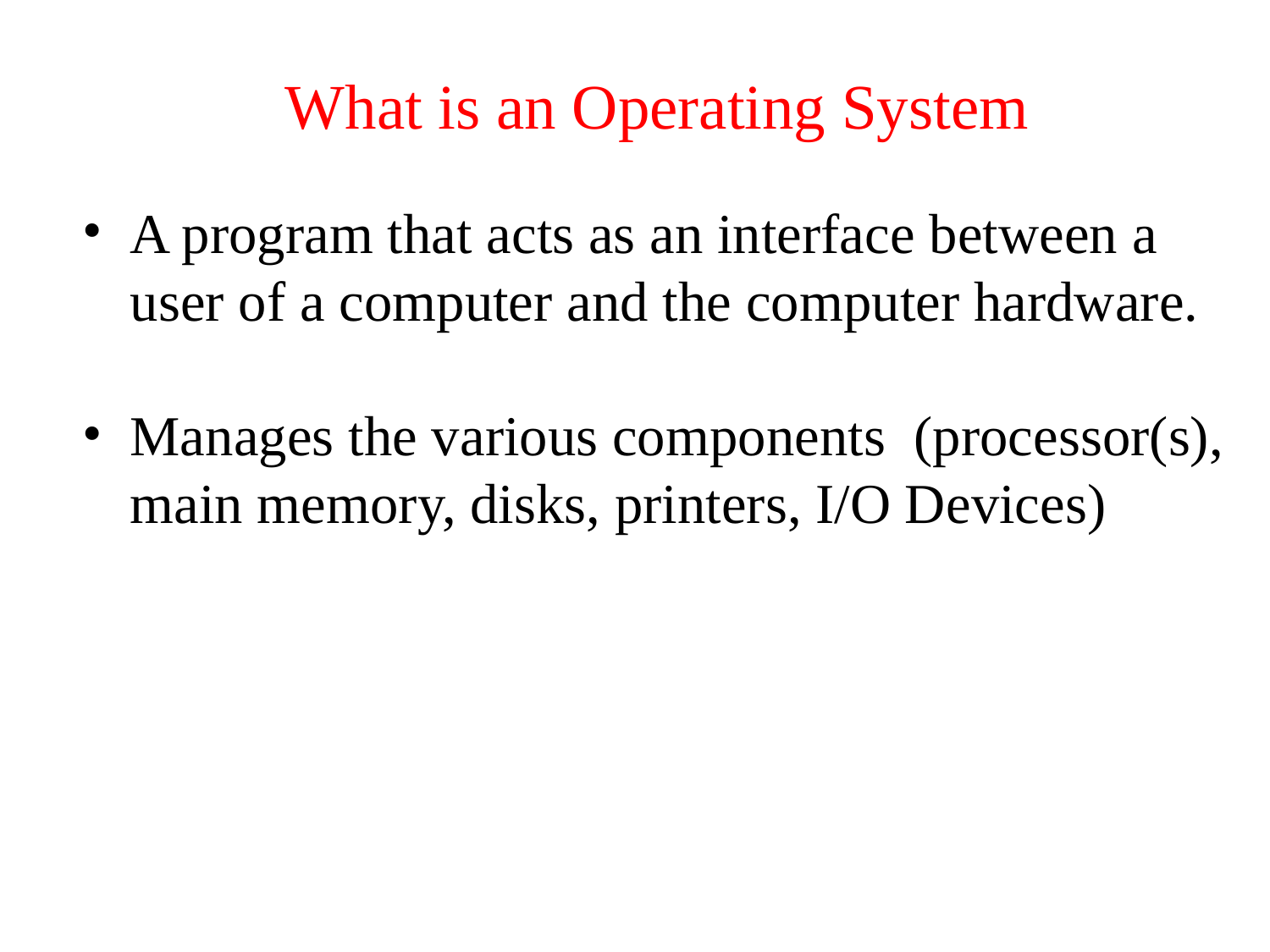

# What is an Operating System
A program that acts as an interface between a user of a computer and the computer hardware.

Manages the various components  (processor(s), main memory, disks, printers, I/O Devices)